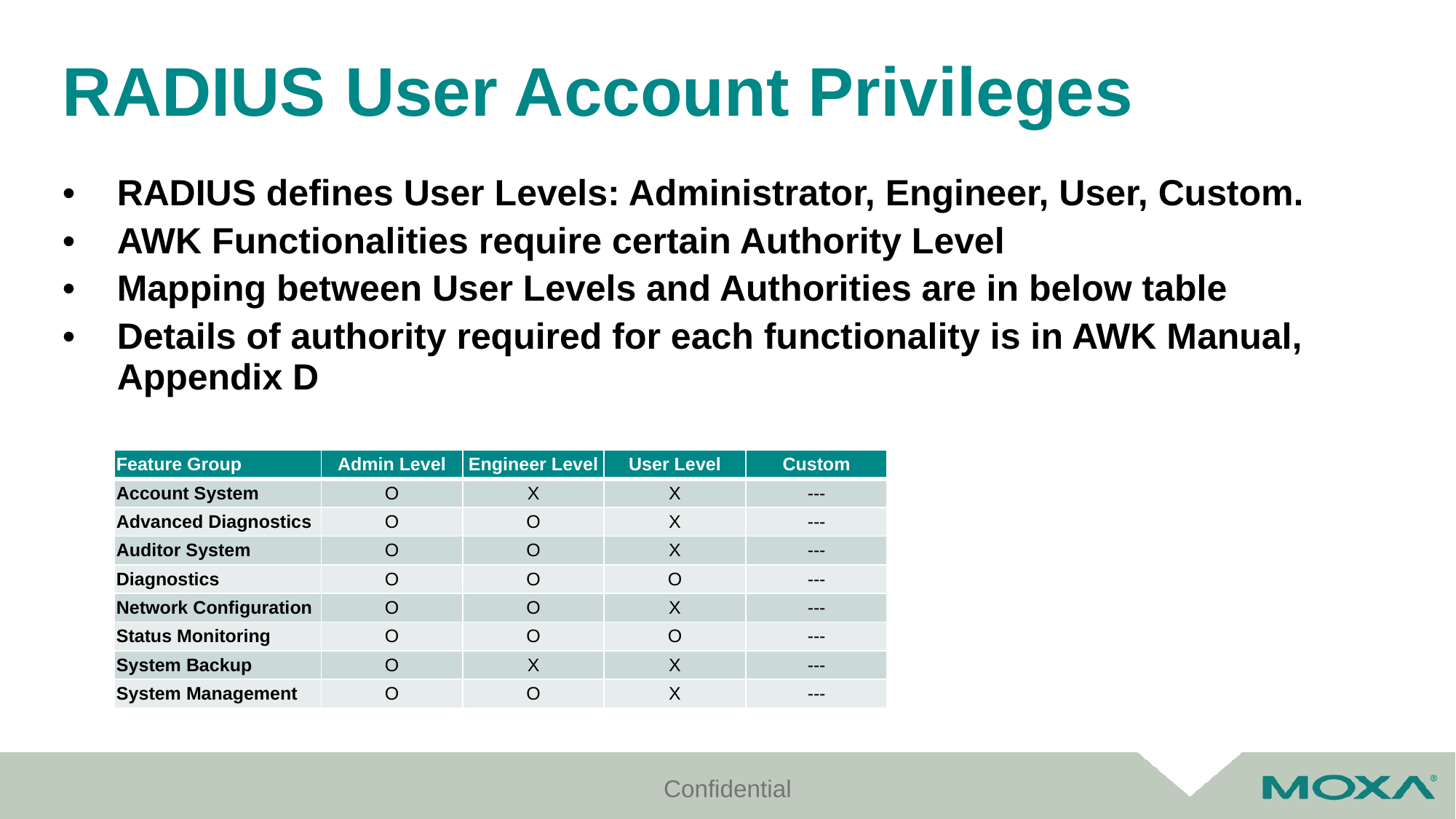

# RADIUS User Account Privileges

RADIUS defines User Levels: Administrator, Engineer, User, Custom.
AWK Functionalities require certain Authority Level
Mapping between User Levels and Authorities are in below table
Details of authority required for each functionality is in AWK Manual, Appendix D

| Feature Group | Admin Level | Engineer Level | User Level | Custom |
| --- | --- | --- | --- | --- |
| Account System | O | X | X | --- |
| Advanced Diagnostics | O | O | X | --- |
| Auditor System | O | O | X | --- |
| Diagnostics | O | O | O | --- |
| Network Configuration | O | O | X | --- |
| Status Monitoring | O | O | O | --- |
| System Backup | O | X | X | --- |
| System Management | O | O | X | --- |